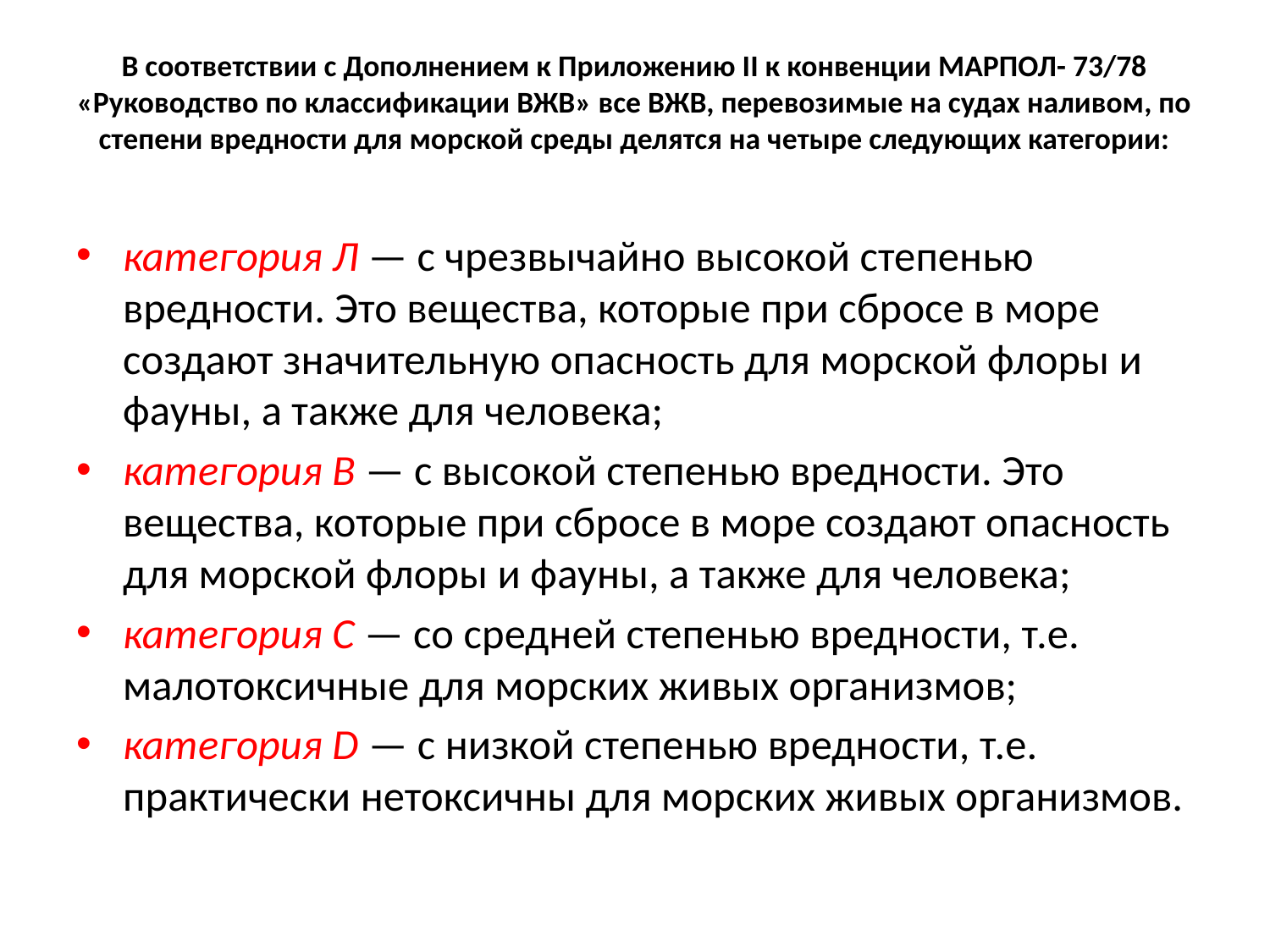

# В соответствии с Дополнением к Приложению II к конвенции МАРПОЛ- 73/78 «Руководство по классификации ВЖВ» все ВЖВ, перевозимые на судах наливом, по степени вредности для морской среды делятся на четыре следующих категории:
категория Л — с чрезвычайно высокой степенью вредности. Это вещества, которые при сбросе в море создают значительную опасность для морской флоры и фауны, а также для человека;
категория В — с высокой степенью вредности. Это вещества, которые при сбросе в море создают опасность для морской флоры и фауны, а также для человека;
категория С — со средней степенью вредности, т.е. малотоксичные для морских живых организмов;
категория D — с низкой степенью вредности, т.е. практически нетоксичны для морских живых организмов.